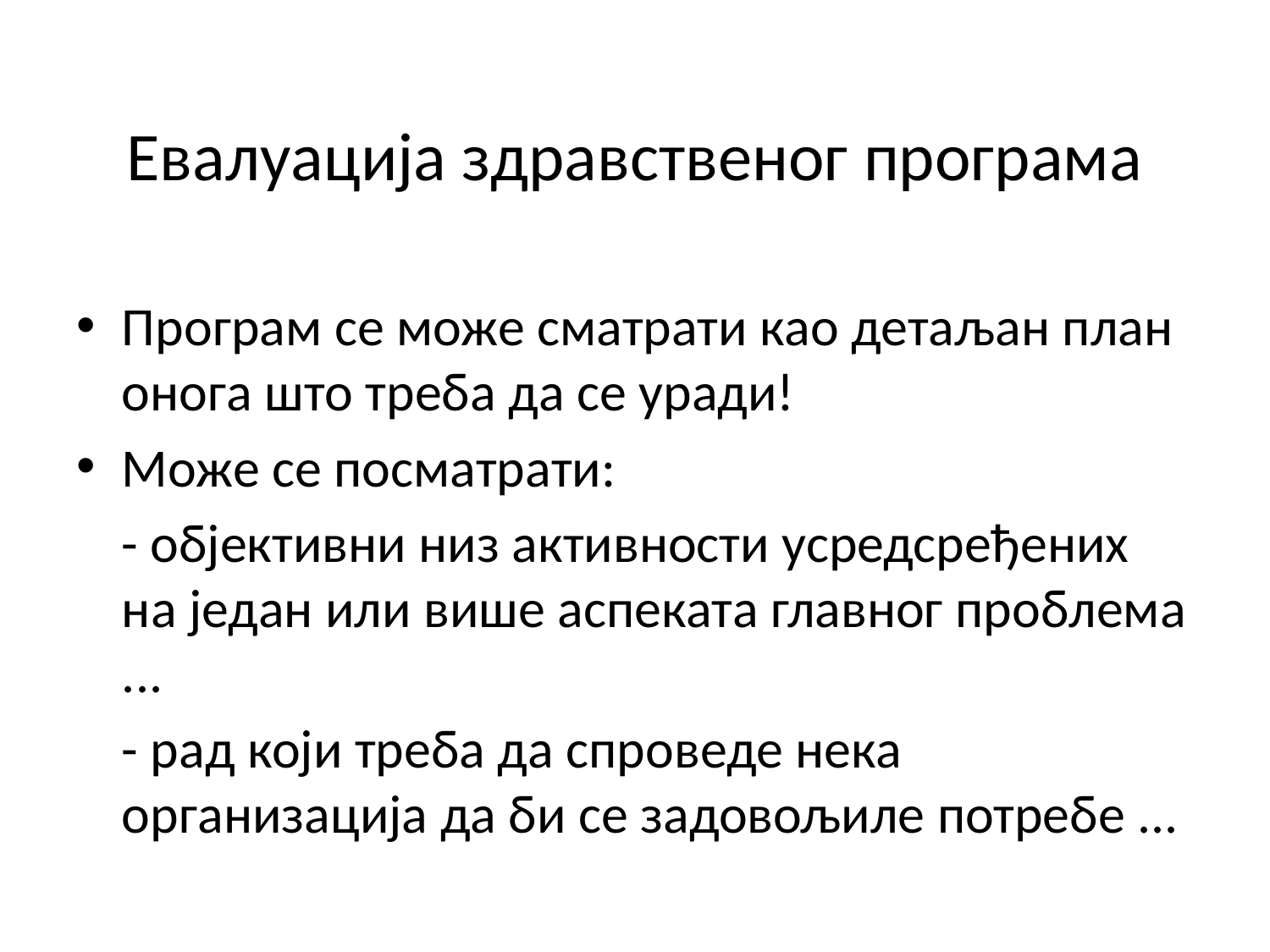

# Евалуација здравственог програма
Програм се може сматрати као детаљан план онога што треба да се уради!
Може се посматрати:
	- објективни низ активности усредсређених на један или више аспеката главног проблема ...
	- рад који треба да спроведе нека организација да би се задовољиле потребе ...